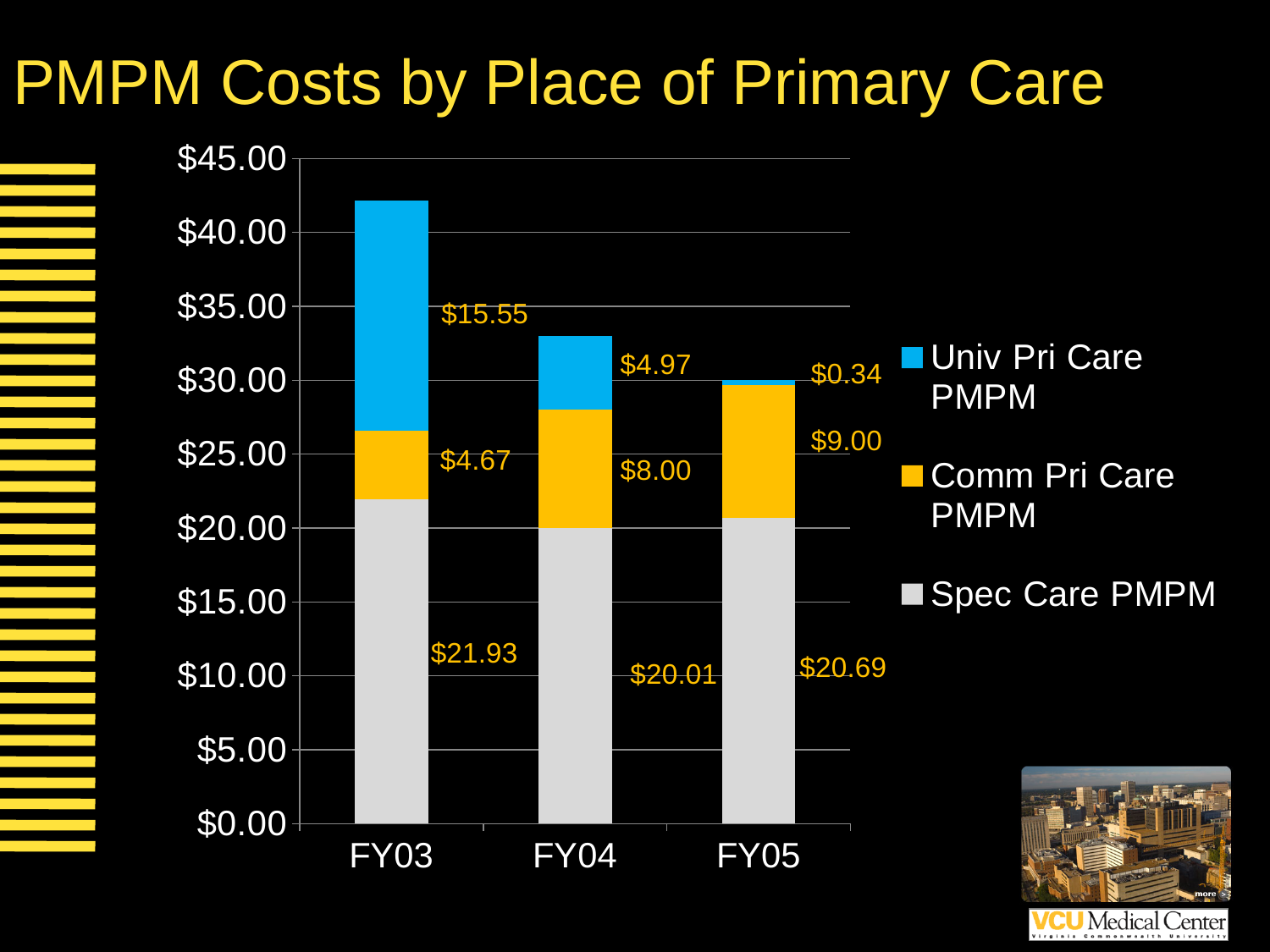

# PMPM Costs by Place of Primary Care

### Chart

| Category | Spec Care PMPM | Comm Pri Care PMPM | Univ Pri Care PMPM |
|---|---|---|---|
| FY03 | 21.92500589680153 | 4.669736461741729 | 15.55250432284324 |
| FY04 | 20.00521358857088 | 7.998181196661795 | 4.970055479591997 |
| FY05 | 20.69203268634493 | 8.999029995492478 | 0.337379150674079 |